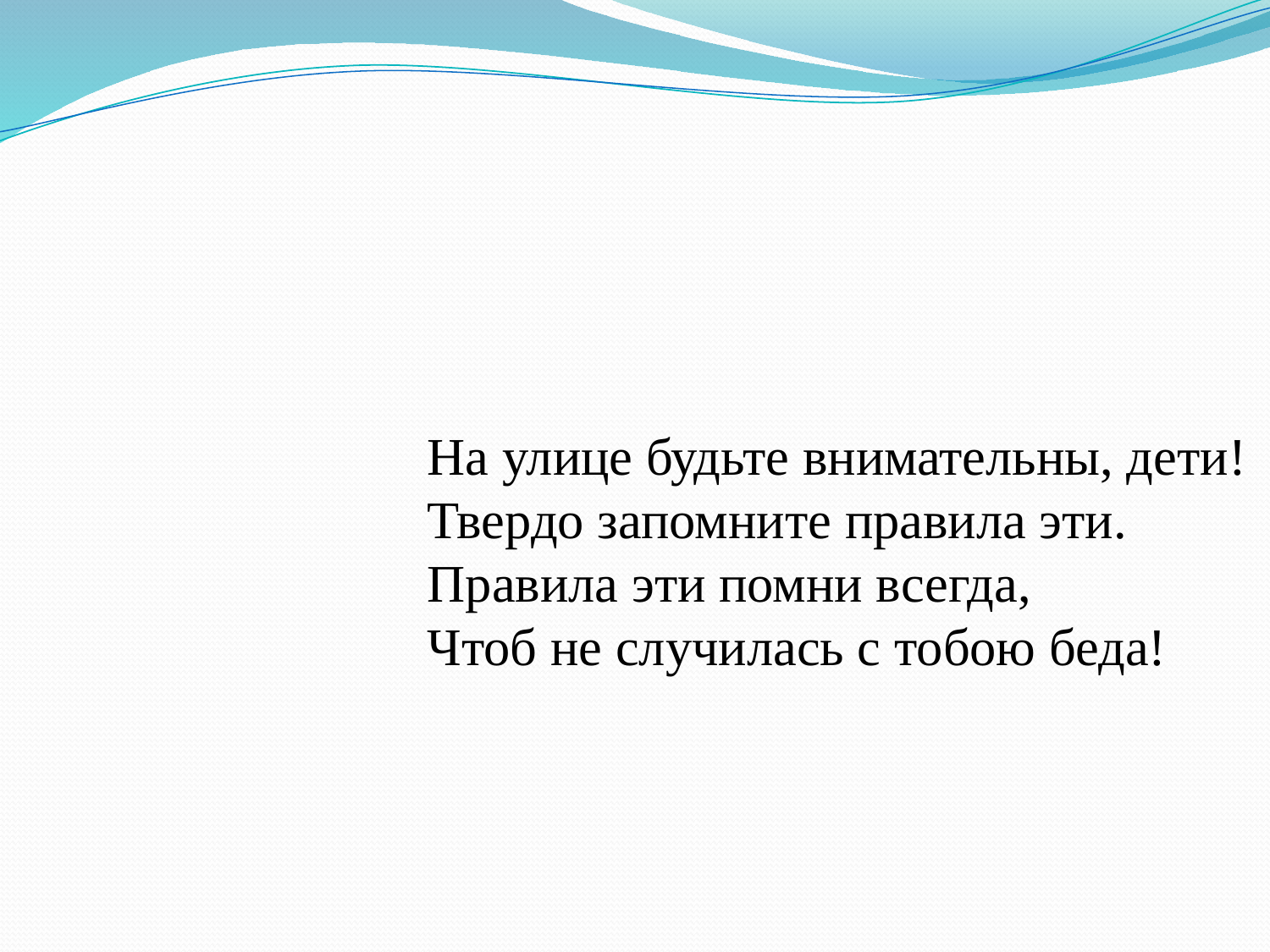

На улице будьте внимательны, дети!
Твердо запомните правила эти.
Правила эти помни всегда,
Чтоб не случилась с тобою беда!